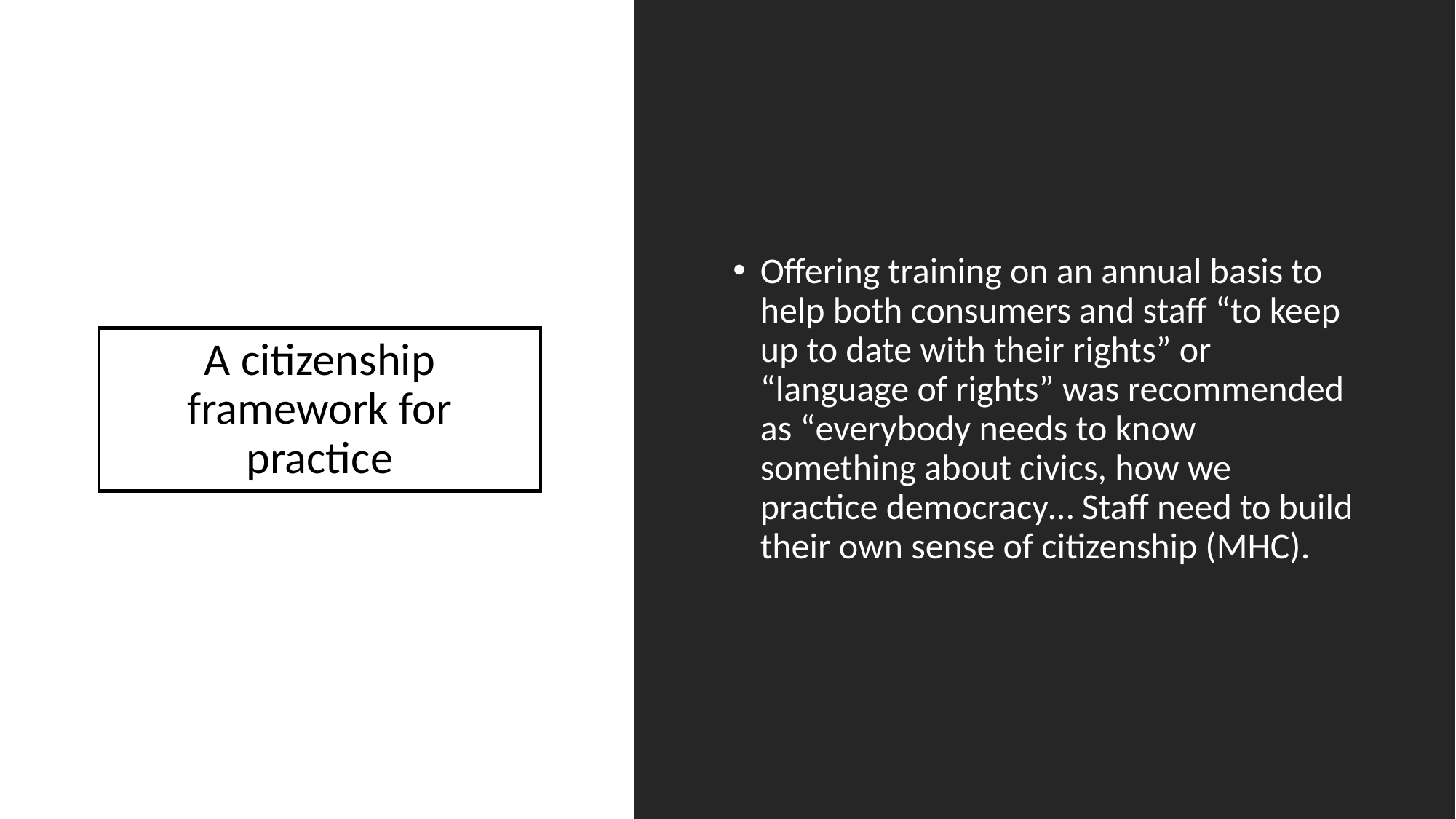

Offering training on an annual basis to help both consumers and staff “to keep up to date with their rights” or “language of rights” was recommended as “everybody needs to know something about civics, how we practice democracy… Staff need to build their own sense of citizenship (MHC).
# A citizenship framework for practice